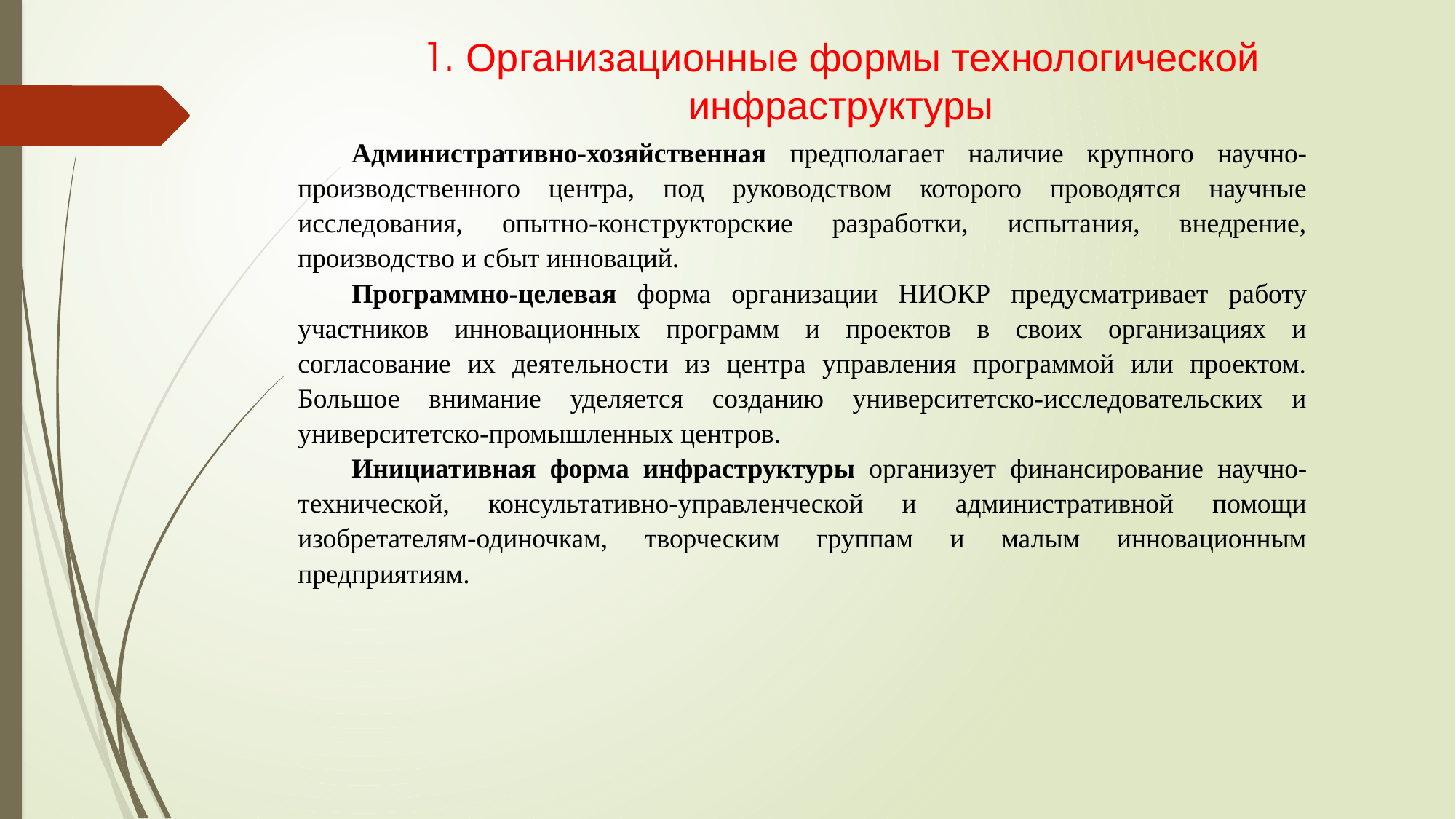

# 1. Организационные формы технологической инфраструктуры
Административно-хозяйственная предполагает наличие крупного научно-производственного центра, под руководством которого проводятся научные исследования, опытно-конструкторские разработки, испытания, внедрение, производство и сбыт инноваций.
Программно-целевая форма организации НИОКР предусматривает работу участников инновационных программ и проектов в своих организациях и согласование их деятельности из центра управления программой или проектом. Большое внимание уделяется созданию университетско-исследовательских и университетско-промышленных центров.
Инициативная форма инфраструктуры организует финансирование научно-технической, консультативно-управленческой и административной помощи изобретателям-одиночкам, творческим группам и малым инновационным предприятиям.